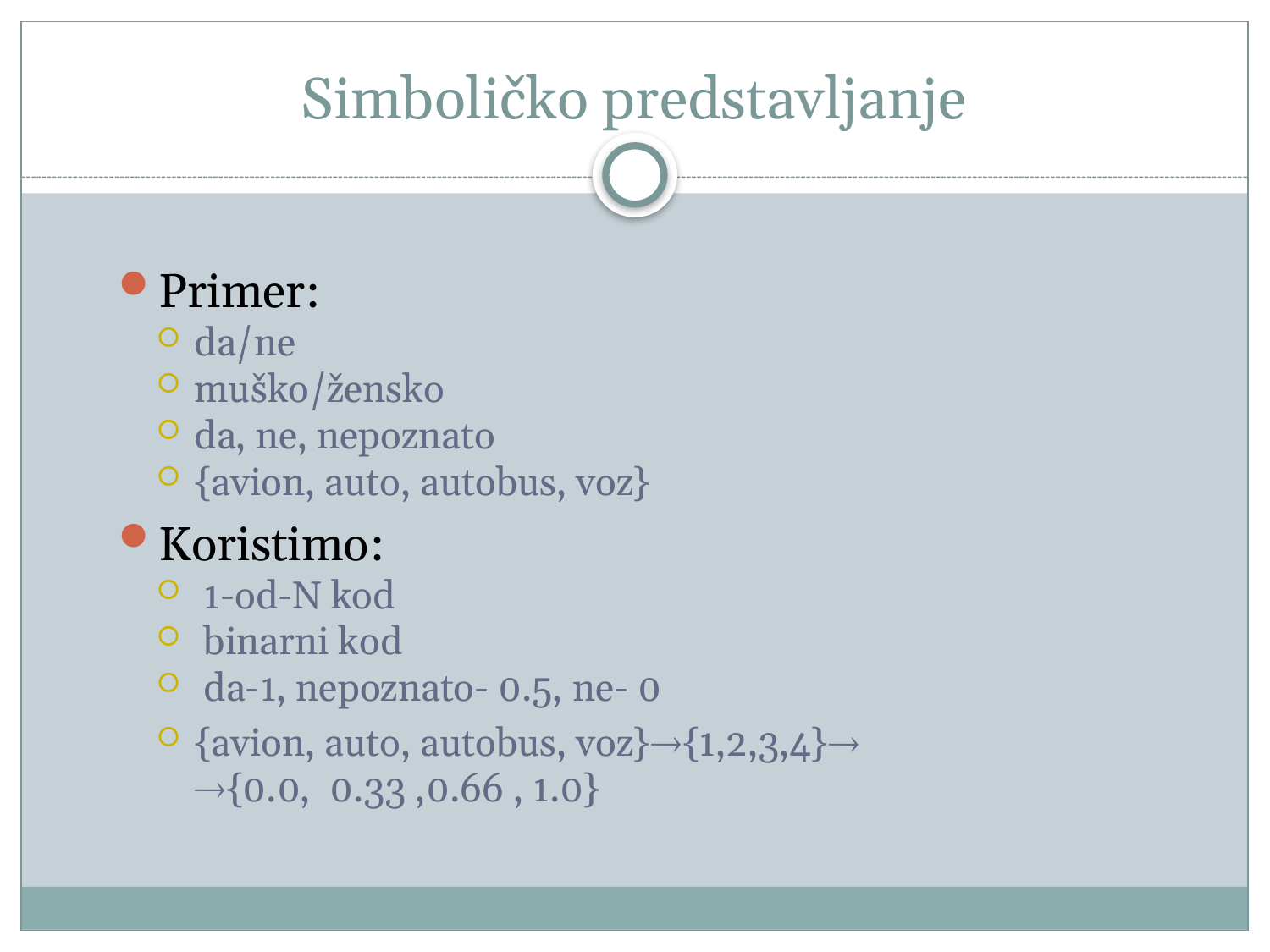

# Simboličko predstavljanje
Primer:
da/ne
muško/žensko
da, ne, nepoznato
{avion, auto, autobus, voz}
Koristimo:
 1-od-N kod
 binarni kod
 da-1, nepoznato- 0.5, ne- 0
{avion, auto, autobus, voz}→{1,2,3,4}→ 		 →{0.0,  0.33 ,0.66 , 1.0}